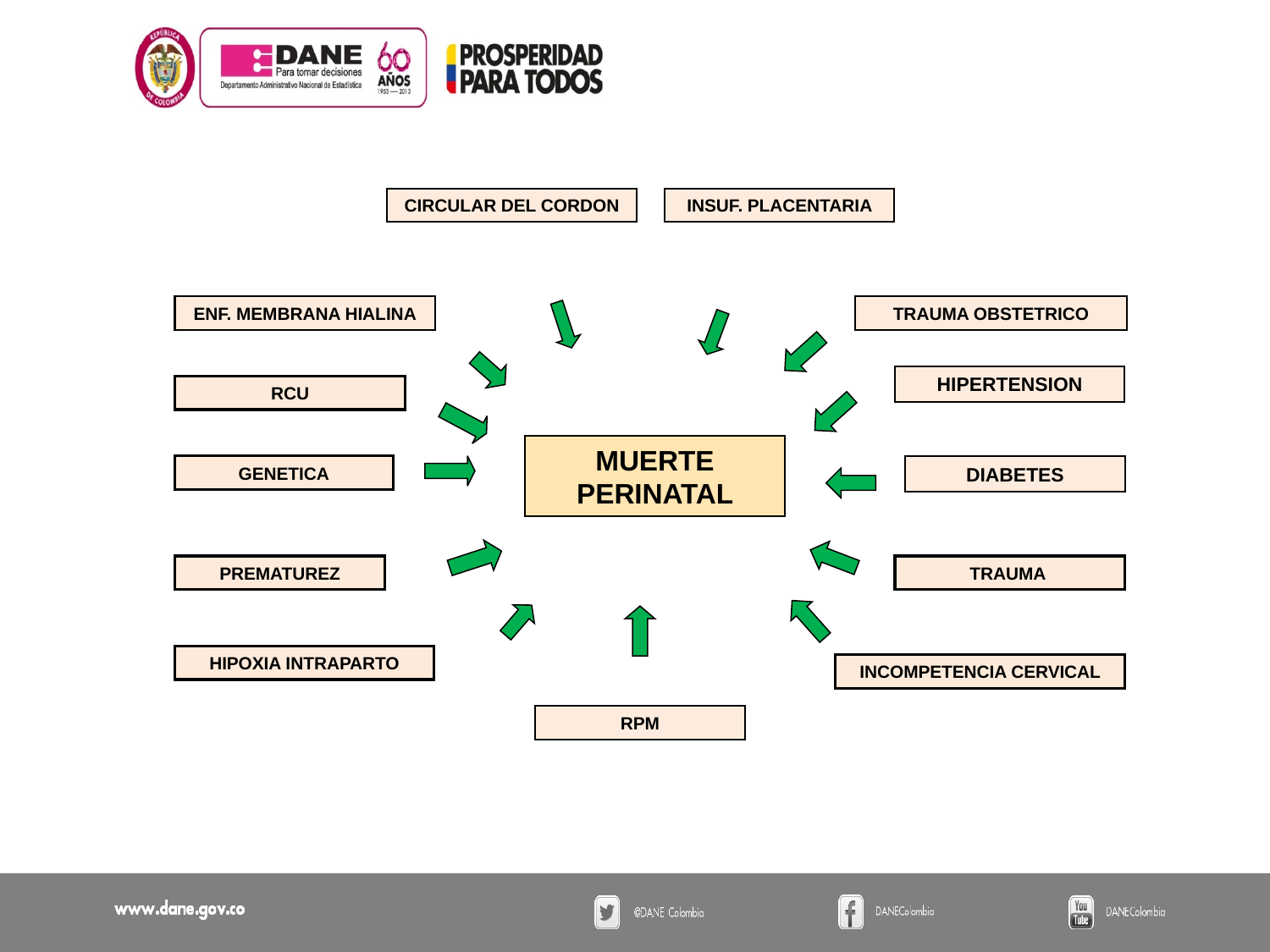

CIRCULAR DEL CORDON
INSUF. PLACENTARIA
ENF. MEMBRANA HIALINA
TRAUMA OBSTETRICO

HIPERTENSION
RCU

MUERTE PERINATAL
GENETICA

DIABETES

PREMATUREZ
TRAUMA

HIPOXIA INTRAPARTO
INCOMPETENCIA CERVICAL
RPM